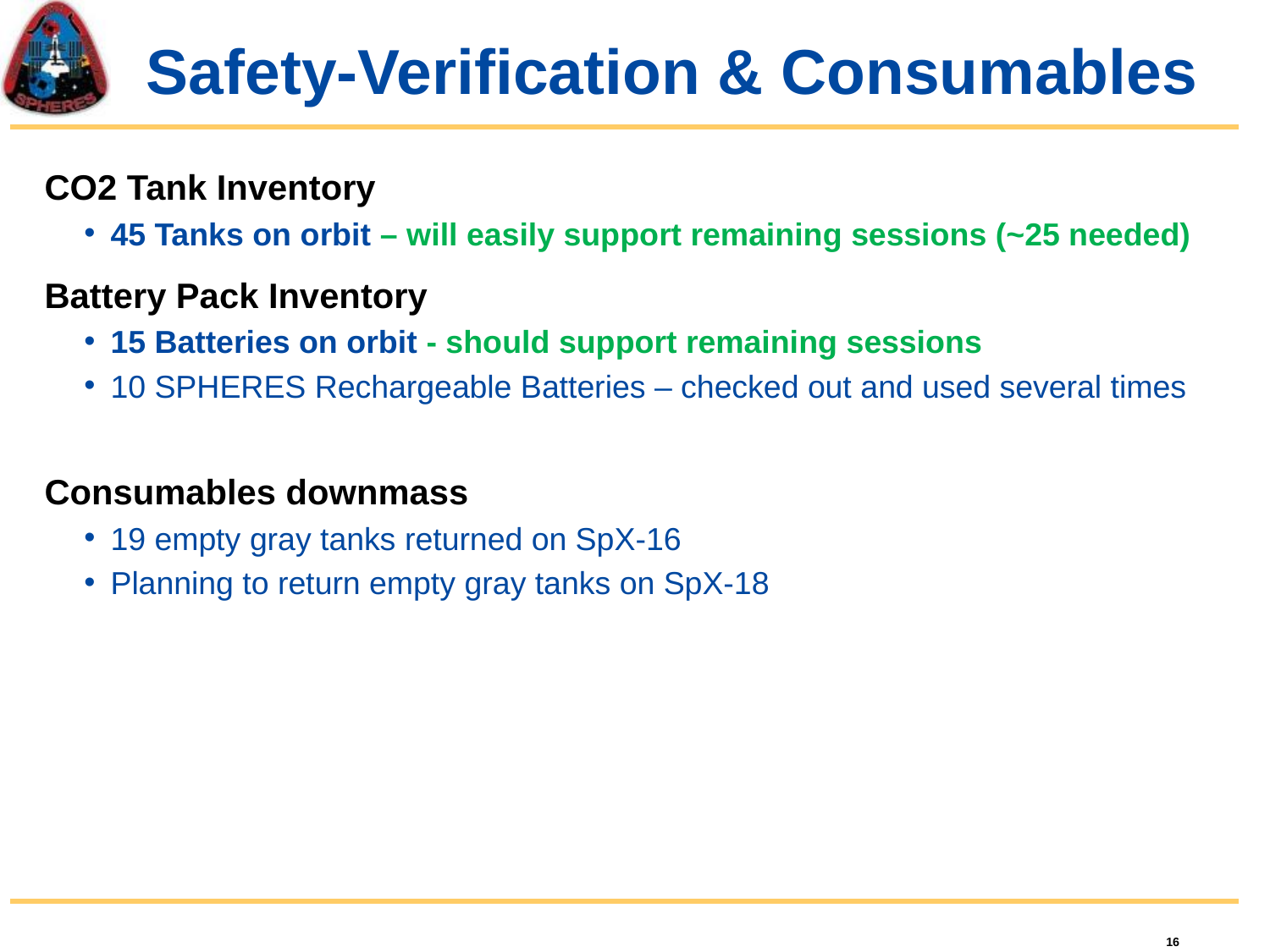

# Safety-Verification & Consumables
CO2 Tank Inventory
45 Tanks on orbit – will easily support remaining sessions (~25 needed)
Battery Pack Inventory
15 Batteries on orbit - should support remaining sessions
10 SPHERES Rechargeable Batteries – checked out and used several times

Consumables downmass
19 empty gray tanks returned on SpX-16
Planning to return empty gray tanks on SpX-18